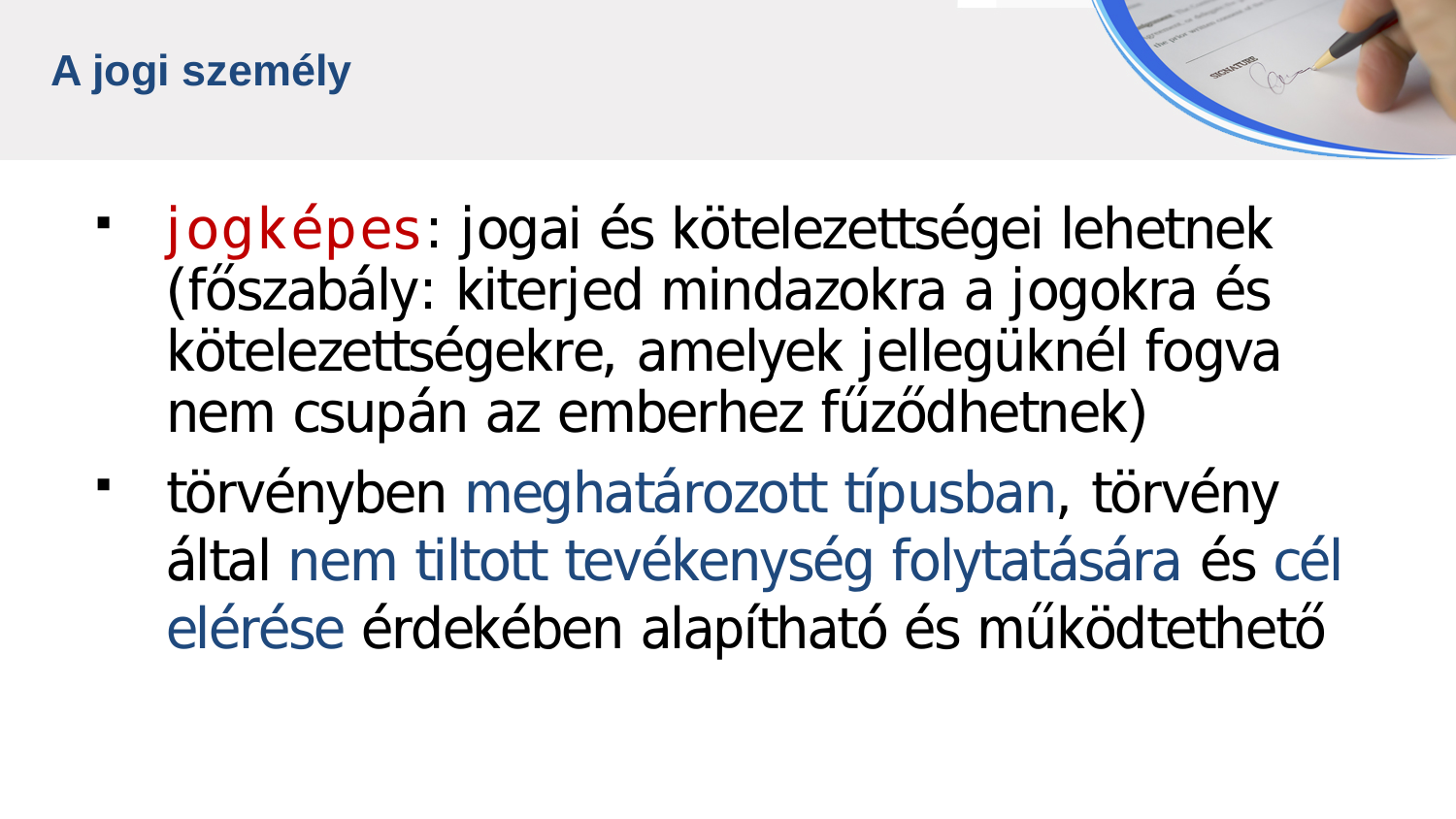

A jogi személy

jogképes: jogai és kötelezettségei lehetnek (főszabály: kiterjed mindazokra a jogokra és kötelezettségekre, amelyek jellegüknél fogva nem csupán az emberhez fűződhetnek)
törvényben meghatározott típusban, törvény által nem tiltott tevékenység folytatására és cél elérése érdekében alapítható és működtethető